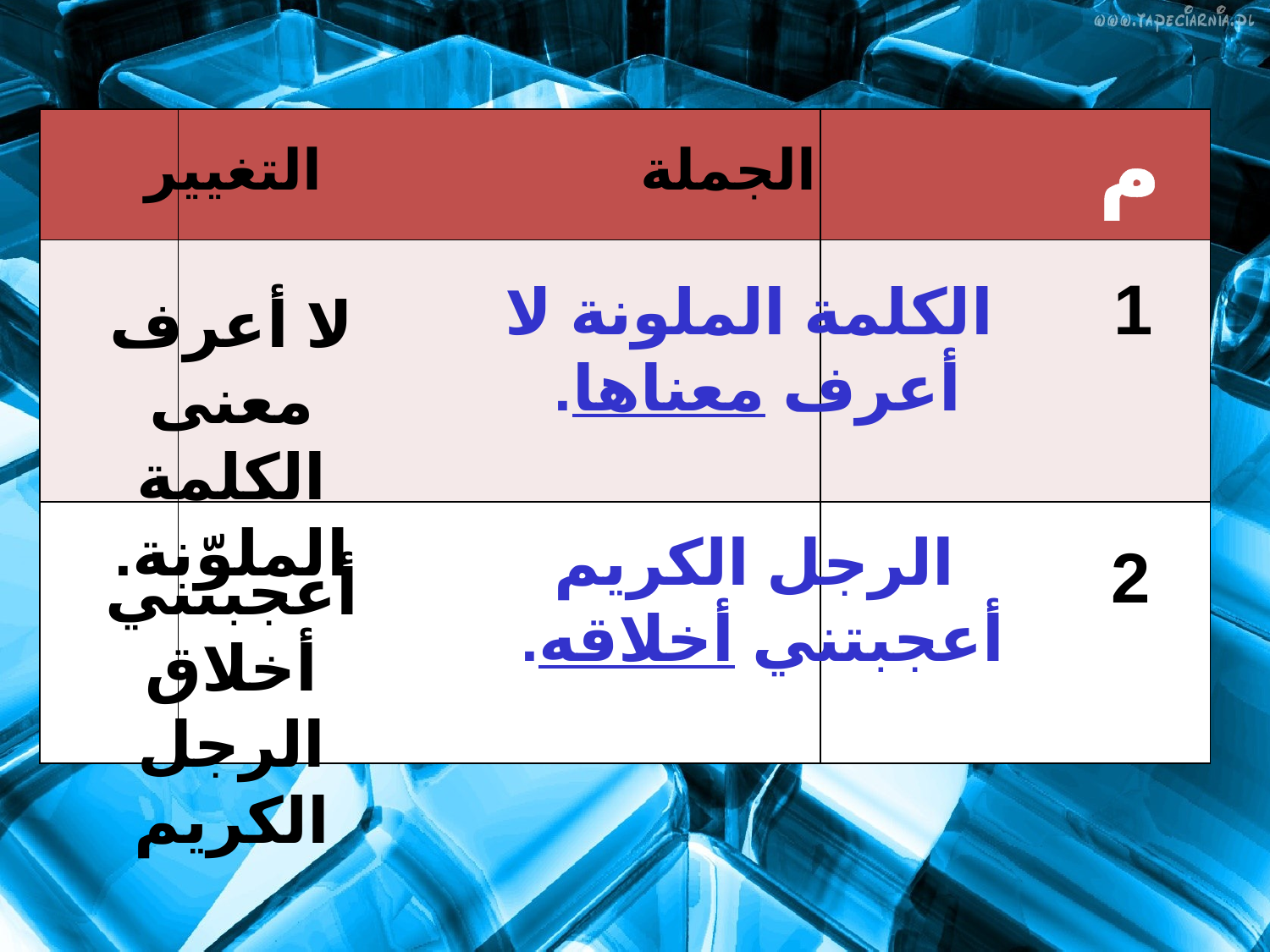

|  |  |  |
| --- | --- | --- |
|  |  |  |
|  |  |  |
م
التغيير
الجملة
1
الكلمة الملونة لا أعرف معناها.
لا أعرف معنى الكلمة الملوّنة.
الرجل الكريم أعجبتني أخلاقه.
2
أعجبتني أخلاق الرجل الكريم